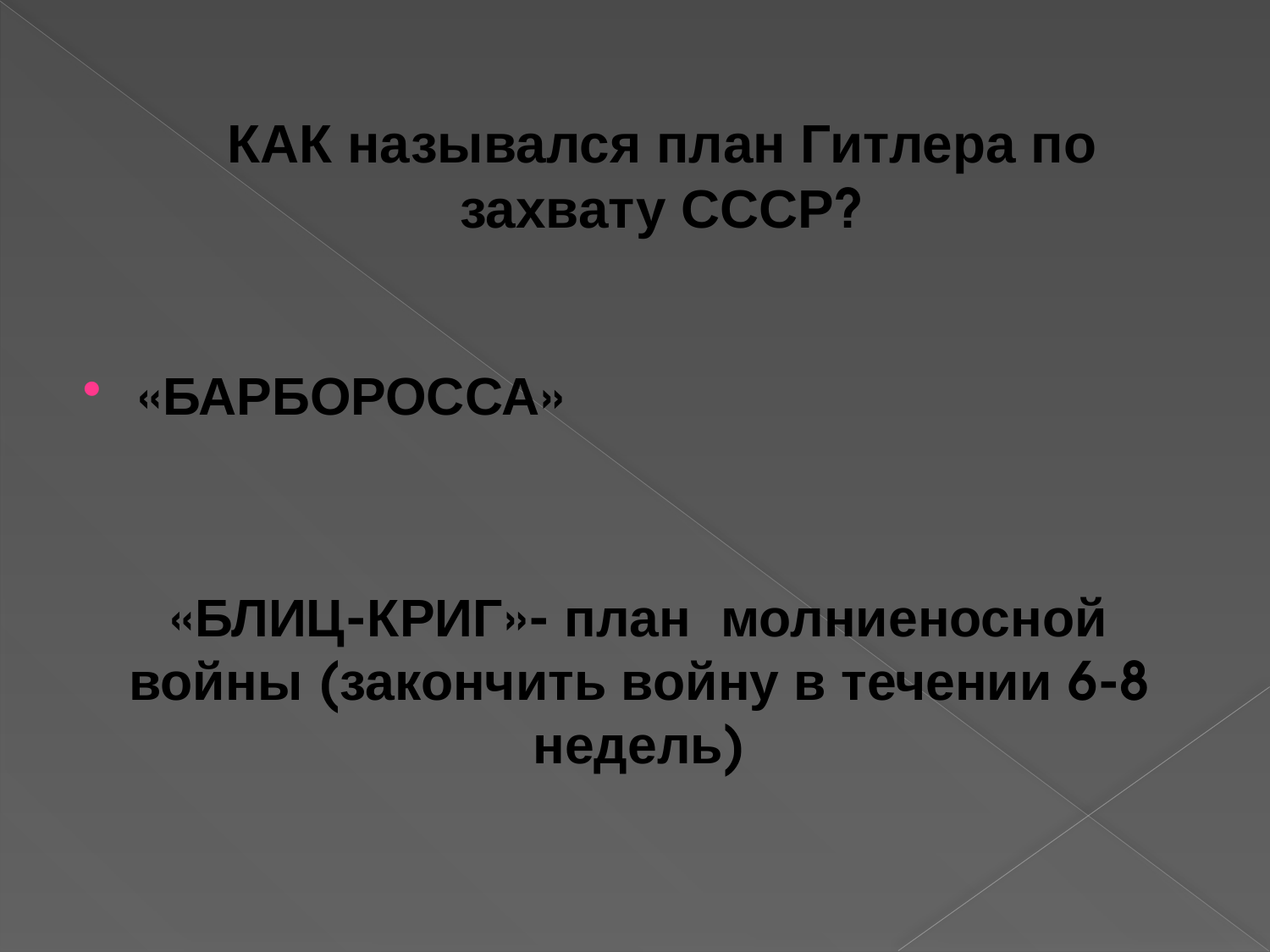

# КАК назывался план Гитлера по захвату СССР?
«БАРБОРОССА»

«БЛИЦ-КРИГ»- план  молниеносной войны (закончить войну в течении 6-8 недель)